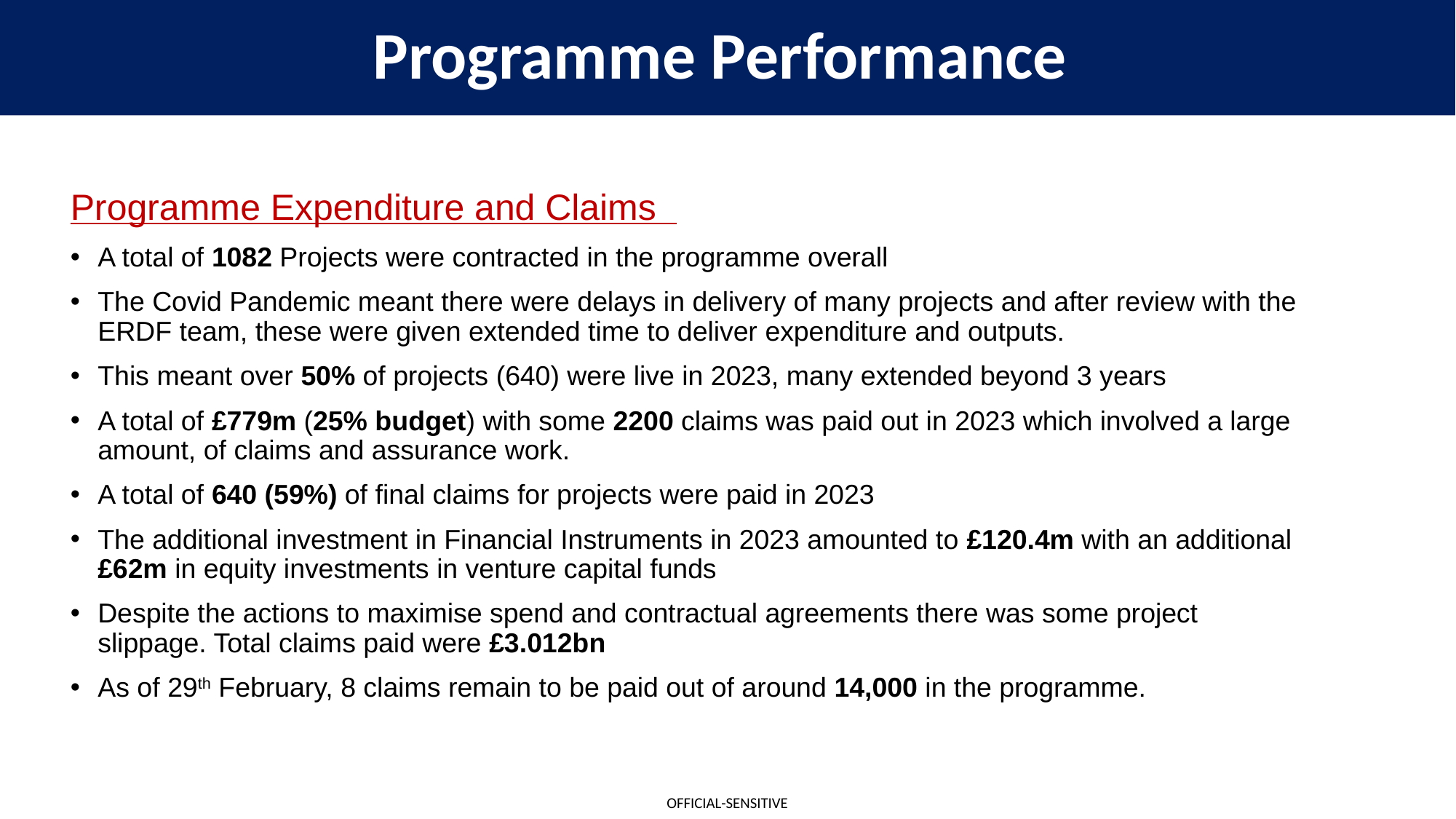

Programme Performance

Programme Expenditure and Claims
A total of 1082 Projects were contracted in the programme overall
The Covid Pandemic meant there were delays in delivery of many projects and after review with the ERDF team, these were given extended time to deliver expenditure and outputs.
This meant over 50% of projects (640) were live in 2023, many extended beyond 3 years
A total of £779m (25% budget) with some 2200 claims was paid out in 2023 which involved a large amount, of claims and assurance work.
A total of 640 (59%) of final claims for projects were paid in 2023
The additional investment in Financial Instruments in 2023 amounted to £120.4m with an additional £62m in equity investments in venture capital funds
Despite the actions to maximise spend and contractual agreements there was some project slippage. Total claims paid were £3.012bn
As of 29th February, 8 claims remain to be paid out of around 14,000 in the programme.